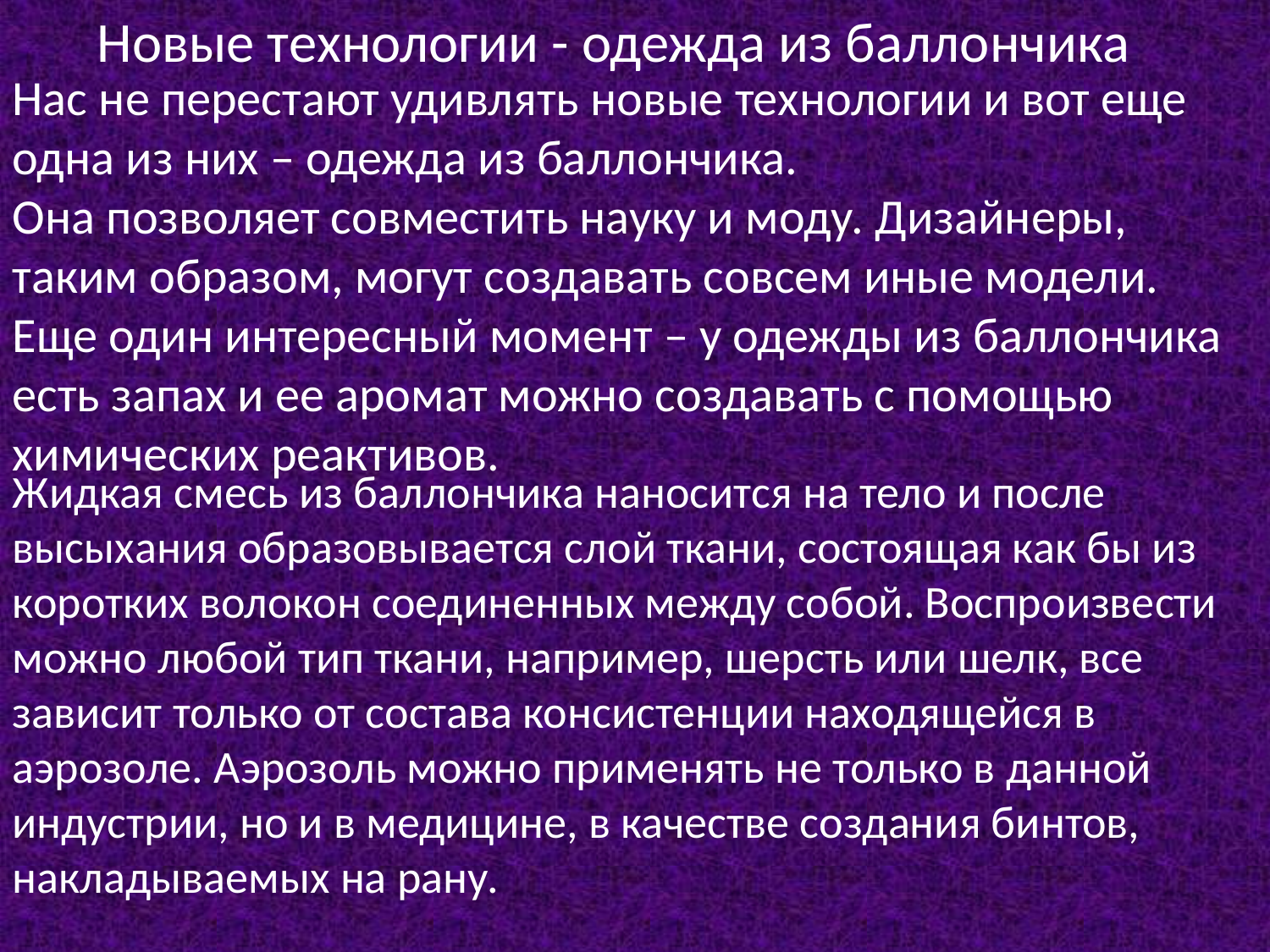

Новые технологии - одежда из баллончика
Нас не перестают удивлять новые технологии и вот еще одна из них – одежда из баллончика.
Она позволяет совместить науку и моду. Дизайнеры, таким образом, могут создавать совсем иные модели.
Еще один интересный момент – у одежды из баллончика есть запах и ее аромат можно создавать с помощью химических реактивов.
Жидкая смесь из баллончика наносится на тело и после высыхания образовывается слой ткани, состоящая как бы из коротких волокон соединенных между собой. Воспроизвести можно любой тип ткани, например, шерсть или шелк, все зависит только от состава консистенции находящейся в аэрозоле. Аэрозоль можно применять не только в данной индустрии, но и в медицине, в качестве создания бинтов, накладываемых на рану.